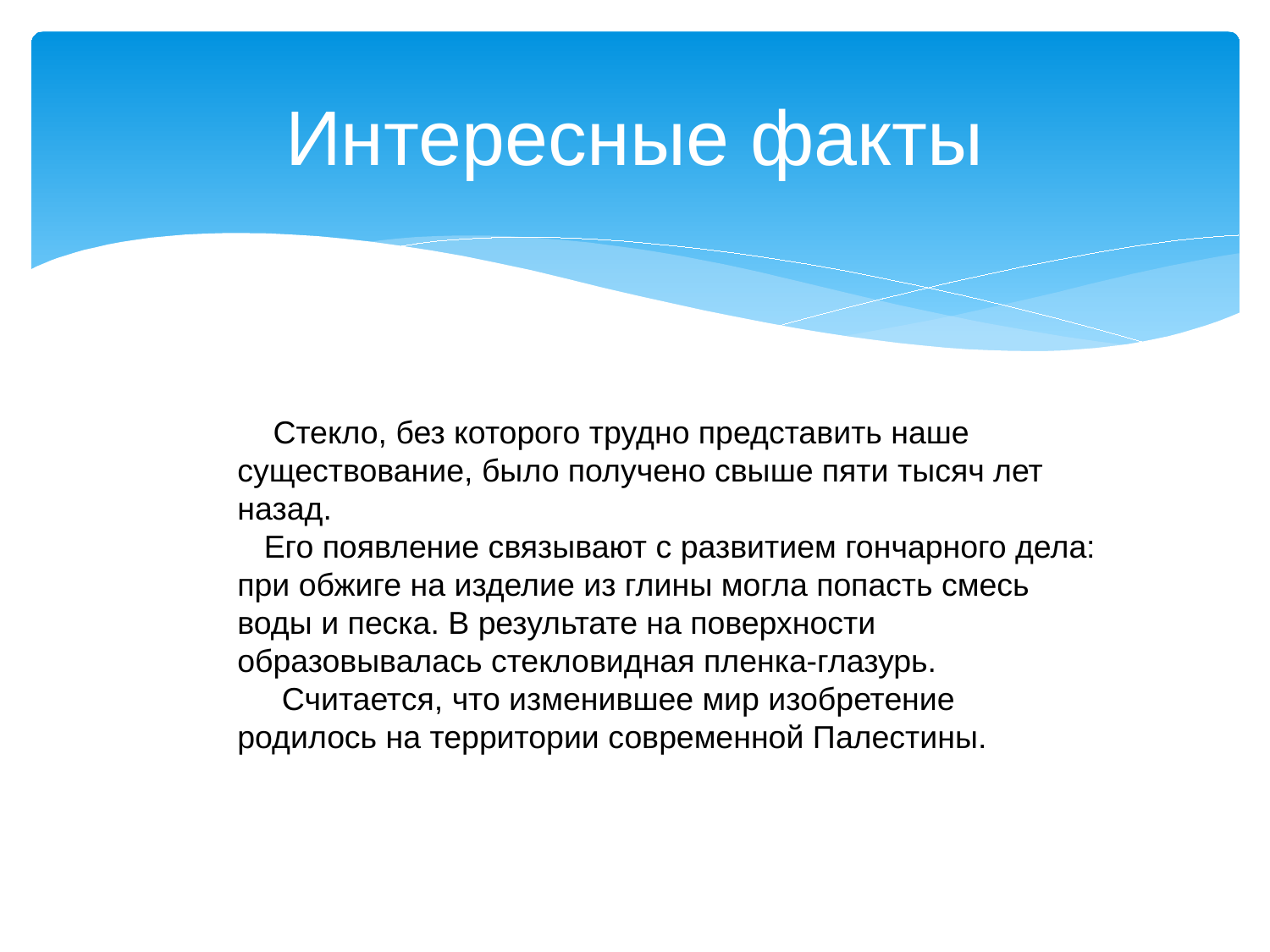

# Интересные факты
    Стекло, без которого трудно представить наше существование, было получено свыше пяти тысяч лет назад.
   Его появление связывают с развитием гончарного дела: при обжиге на изделие из глины могла попасть смесь воды и песка. В результате на поверхности образовывалась стекловидная пленка-глазурь.
     Считается, что изменившее мир изобретение родилось на территории современной Палестины.